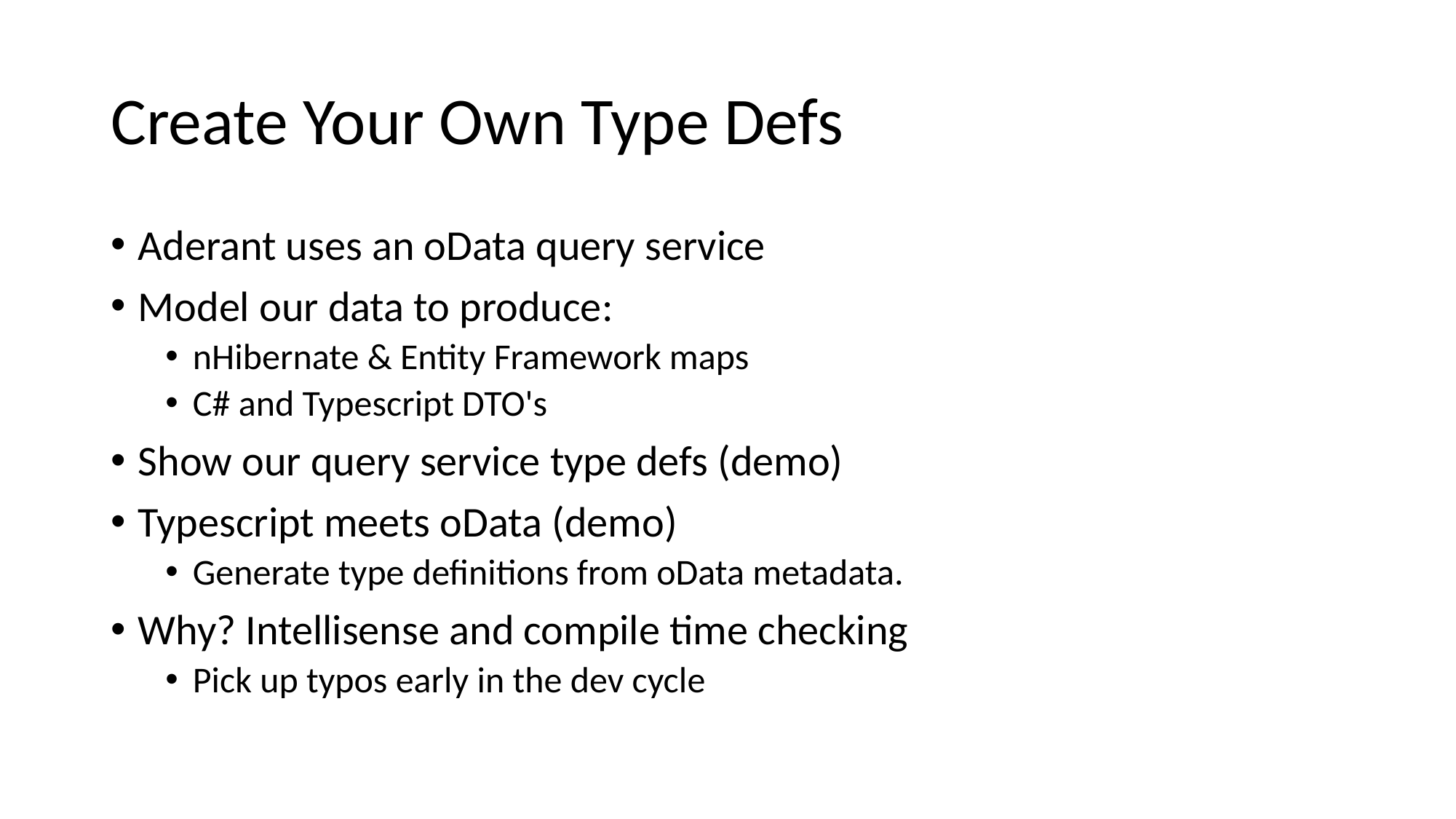

# Create Your Own Type Defs
Aderant uses an oData query service
Model our data to produce:
nHibernate & Entity Framework maps
C# and Typescript DTO's
Show our query service type defs (demo)
Typescript meets oData (demo)
Generate type definitions from oData metadata.
Why? Intellisense and compile time checking
Pick up typos early in the dev cycle